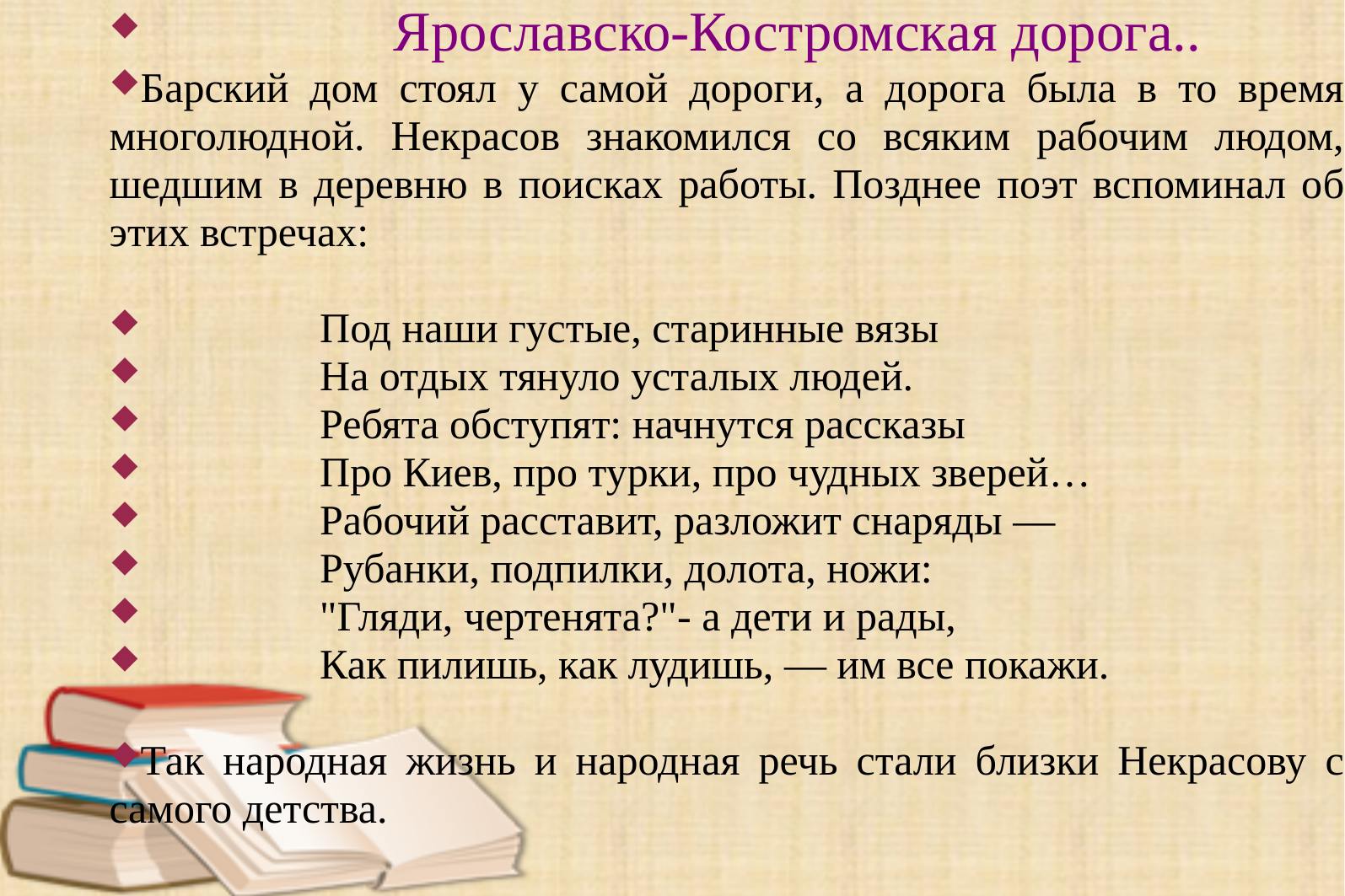

Ярославско-Костромская дорога..
Барский дом стоял у самой дороги, а дорога была в то время многолюдной. Некрасов знакомился со всяким рабочим людом, шедшим в деревню в поисках работы. Позднее поэт вспоминал об этих встречах:

                 Под наши густые, старинные вязы
                 На отдых тянуло усталых людей.
                 Ребята обступят: начнутся рассказы
                 Про Киев, про турки, про чудных зверей…
                 Рабочий расставит, разложит снаряды —
                 Рубанки, подпилки, долота, ножи:
                 "Гляди, чертенята?"- а дети и рады,
                 Как пилишь, как лудишь, — им все покажи.

Так народная жизнь и народная речь стали близки Некрасову с самого детства.